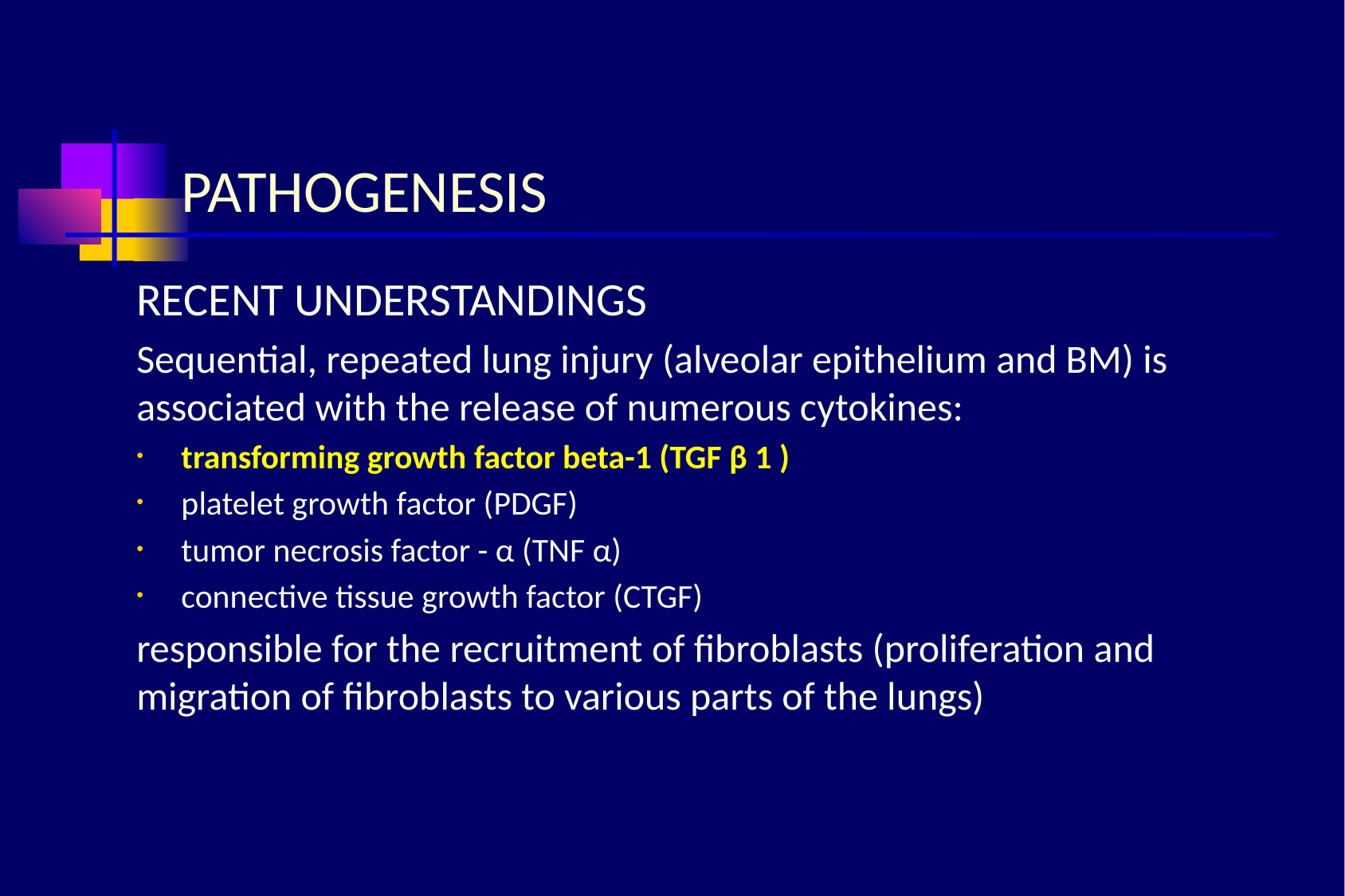

# PATHOGENESIS
RECENT UNDERSTANDINGS
Sequential, repeated lung injury (alveolar epithelium and BM) is associated with the release of numerous cytokines:
transforming growth factor beta-1 (TGF β 1 )
platelet growth factor (PDGF)
tumor necrosis factor - α (TNF α)
connective tissue growth factor (CTGF)
responsible for the recruitment of fibroblasts (proliferation and migration of fibroblasts to various parts of the lungs)